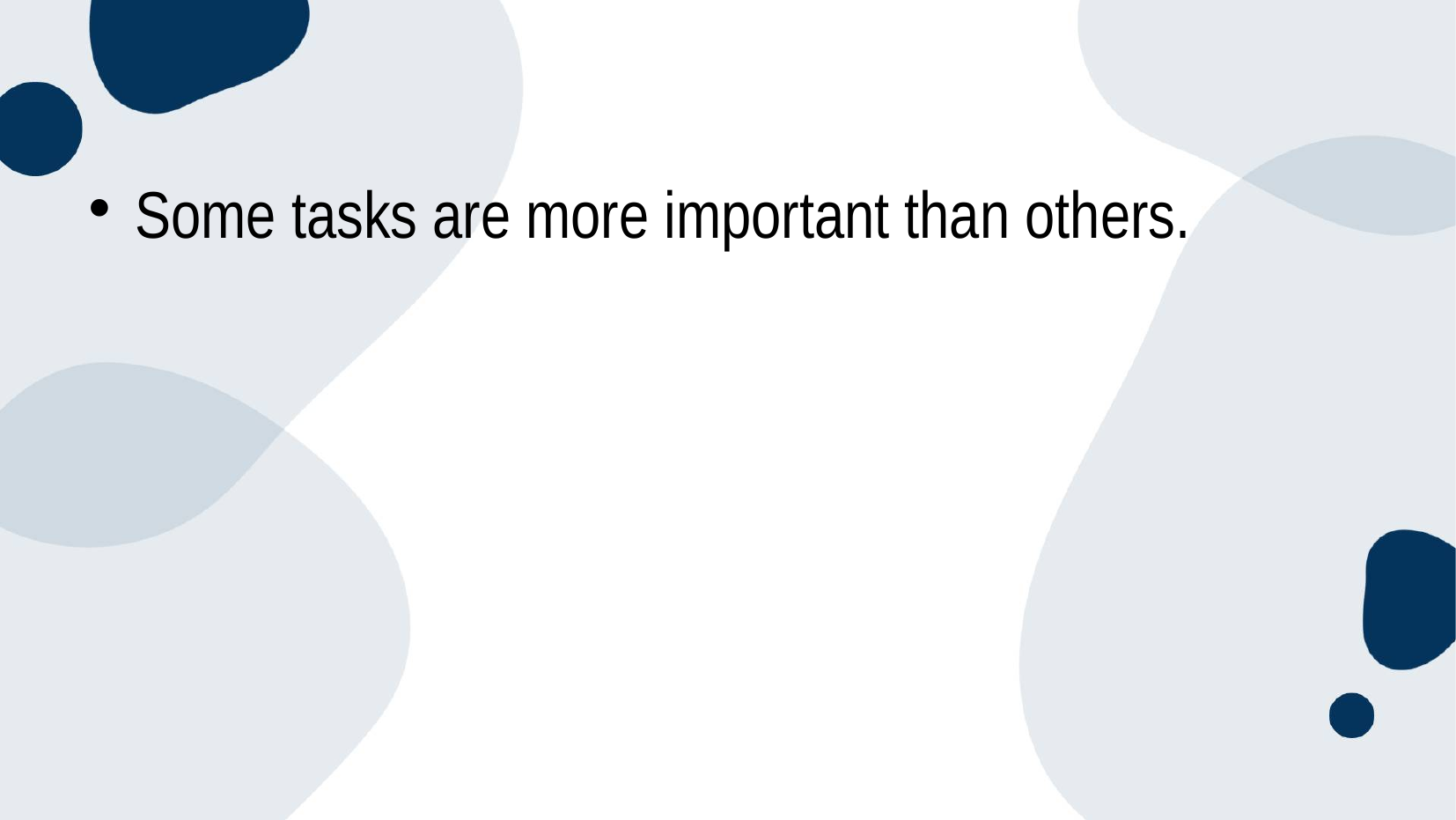

Some tasks are more important than others.